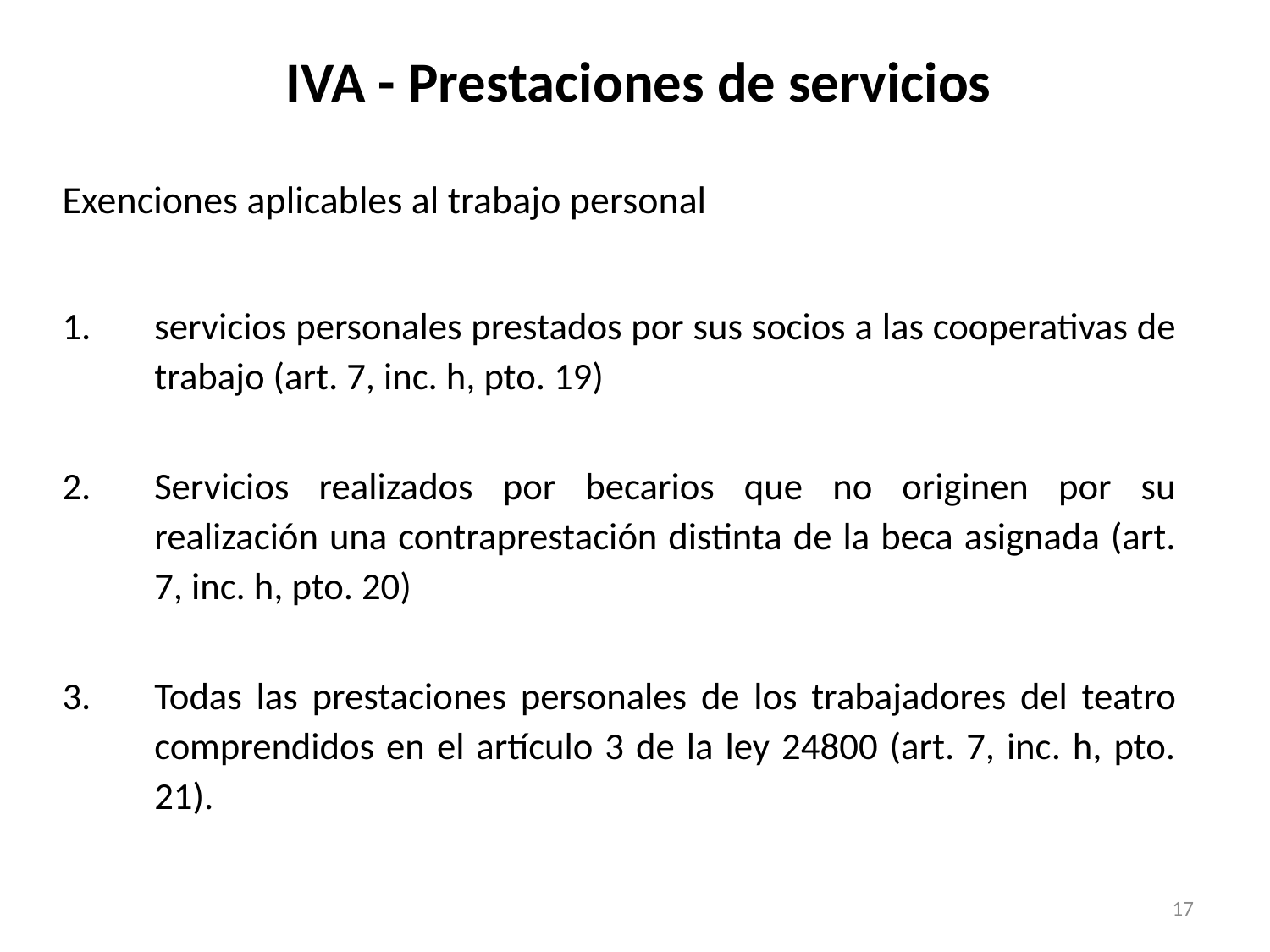

# IVA - Prestaciones de servicios
Exenciones aplicables al trabajo personal

servicios personales prestados por sus socios a las cooperativas de trabajo (art. 7, inc. h, pto. 19)

Servicios realizados por becarios que no originen por su realización una contraprestación distinta de la beca asignada (art. 7, inc. h, pto. 20)

Todas las prestaciones personales de los trabajadores del teatro comprendidos en el artículo 3 de la ley 24800 (art. 7, inc. h, pto. 21).

17